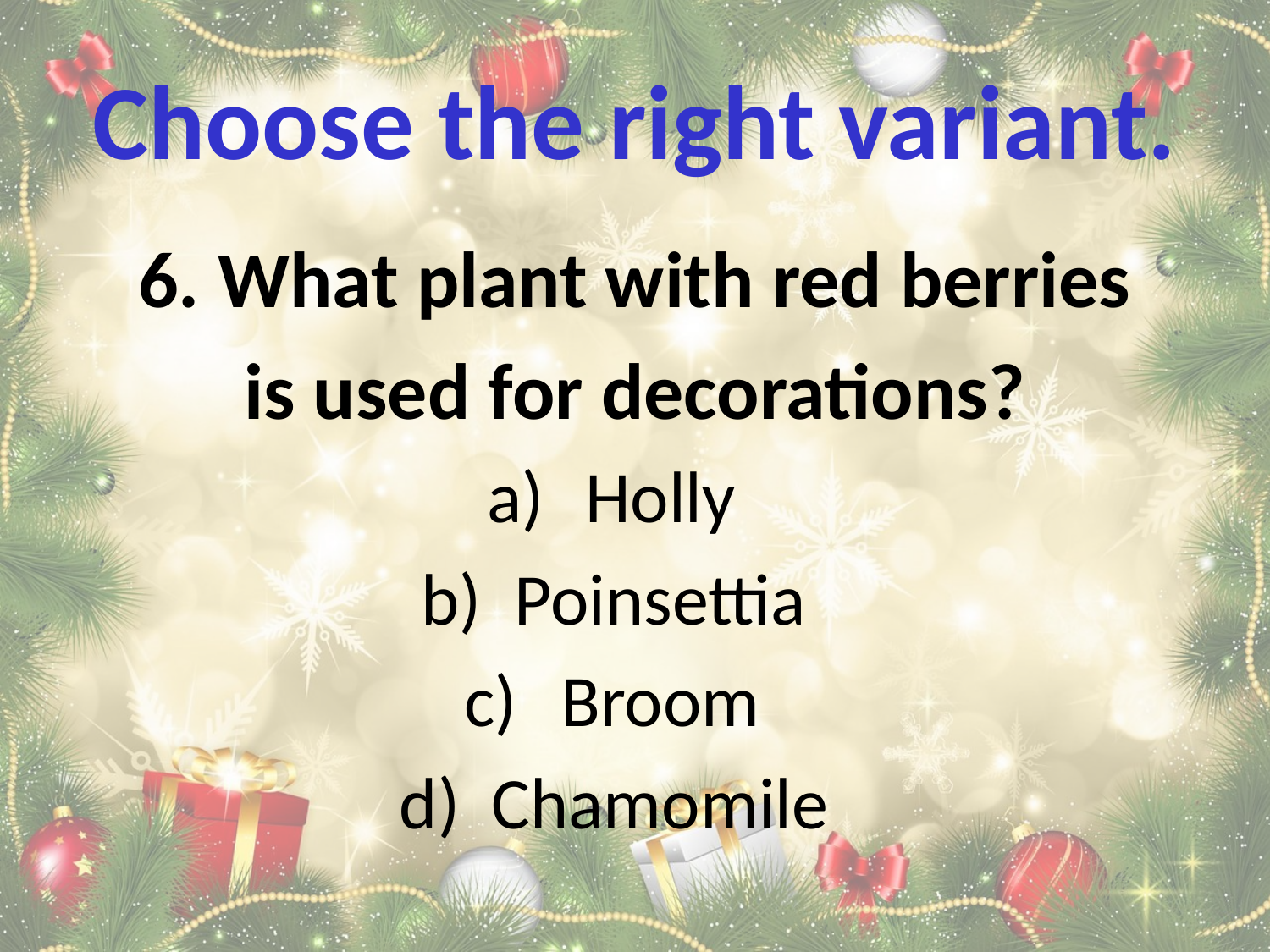

# Choose the right variant.
6. What plant with red berries
is used for decorations?
Holly
Poinsettia
Broom
Chamomile